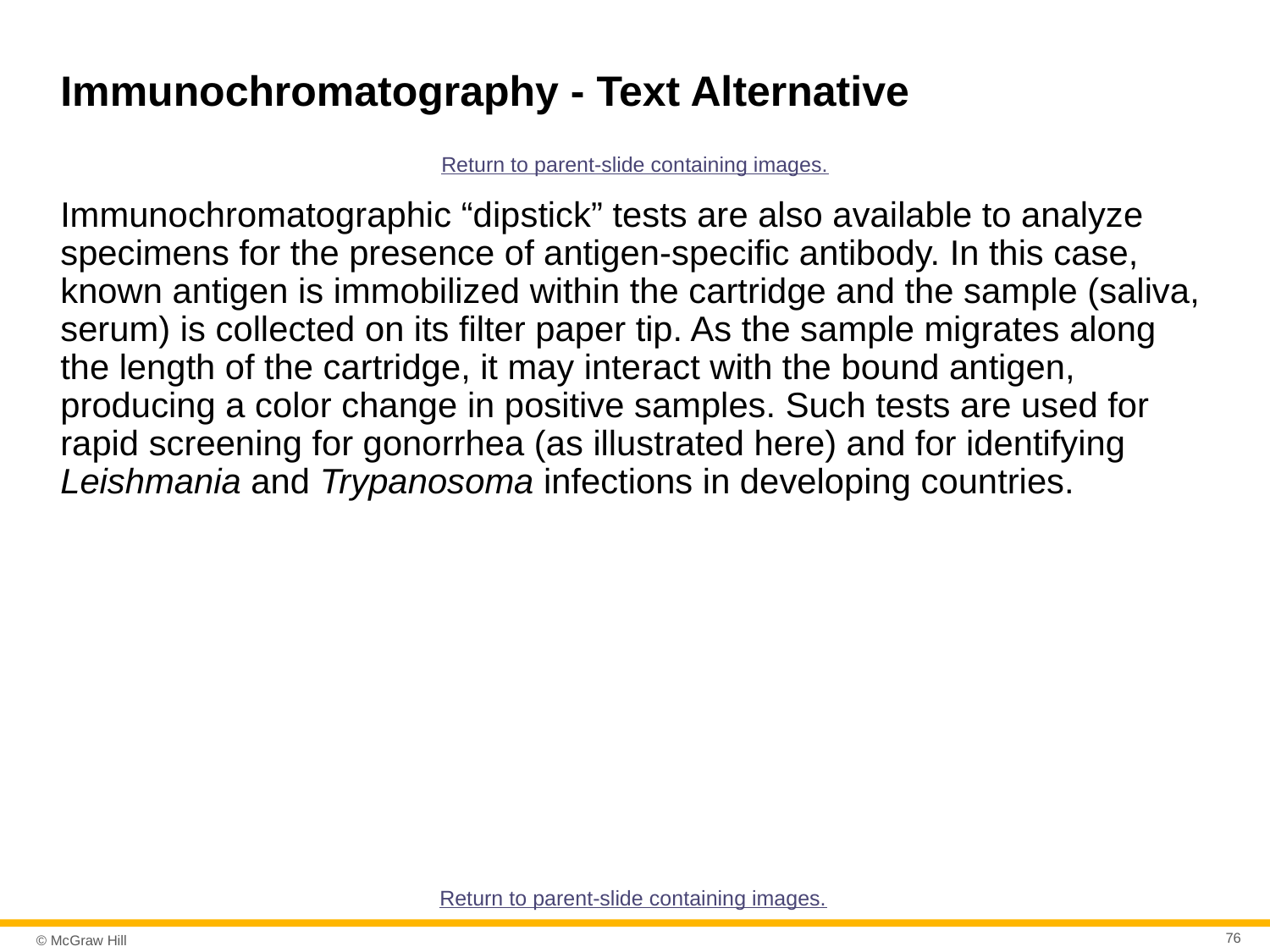

# Immunochromatography - Text Alternative
Return to parent-slide containing images.
Immunochromatographic “dipstick” tests are also available to analyze specimens for the presence of antigen-specific antibody. In this case, known antigen is immobilized within the cartridge and the sample (saliva, serum) is collected on its filter paper tip. As the sample migrates along the length of the cartridge, it may interact with the bound antigen, producing a color change in positive samples. Such tests are used for rapid screening for gonorrhea (as illustrated here) and for identifying Leishmania and Trypanosoma infections in developing countries.
Return to parent-slide containing images.